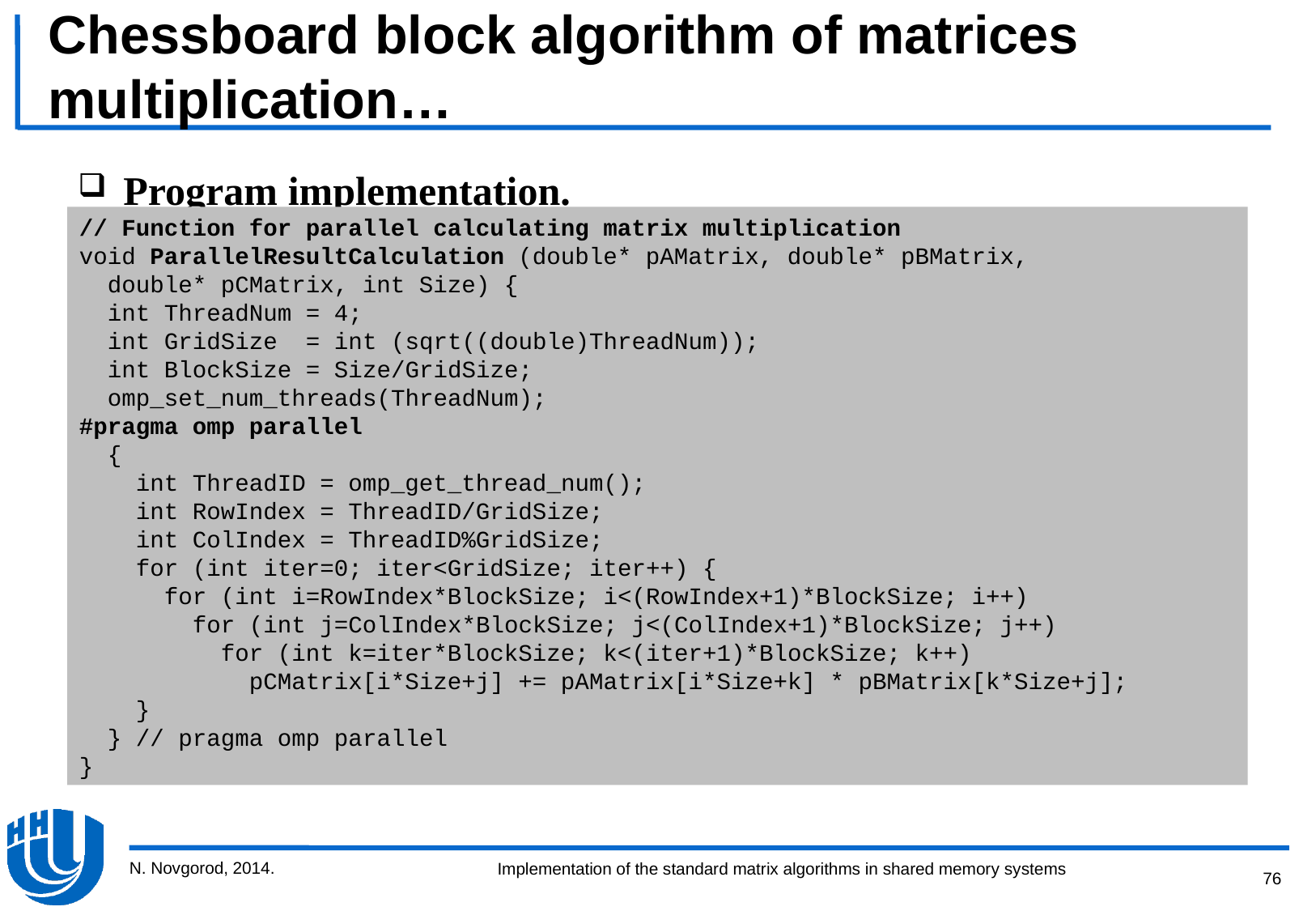

# Chessboard block algorithm of matrices multiplication…
Program implementation.

// Function for parallel calculating matrix multiplication
void ParallelResultCalculation (double* pAMatrix, double* pBMatrix,
  double* pCMatrix, int Size) {
  int ThreadNum = 4;
  int GridSize  = int (sqrt((double)ThreadNum));
  int BlockSize = Size/GridSize;
  omp_set_num_threads(ThreadNum);
#pragma omp parallel
  {
    int ThreadID = omp_get_thread_num();
    int RowIndex = ThreadID/GridSize;
    int ColIndex = ThreadID%GridSize;
    for (int iter=0; iter<GridSize; iter++) {
      for (int i=RowIndex*BlockSize; i<(RowIndex+1)*BlockSize; i++)
        for (int j=ColIndex*BlockSize; j<(ColIndex+1)*BlockSize; j++)
          for (int k=iter*BlockSize; k<(iter+1)*BlockSize; k++)
            pCMatrix[i*Size+j] += pAMatrix[i*Size+k] * pBMatrix[k*Size+j];
    }
  } // pragma omp parallel
}
N. Novgorod, 2014.
76
Implementation of the standard matrix algorithms in shared memory systems